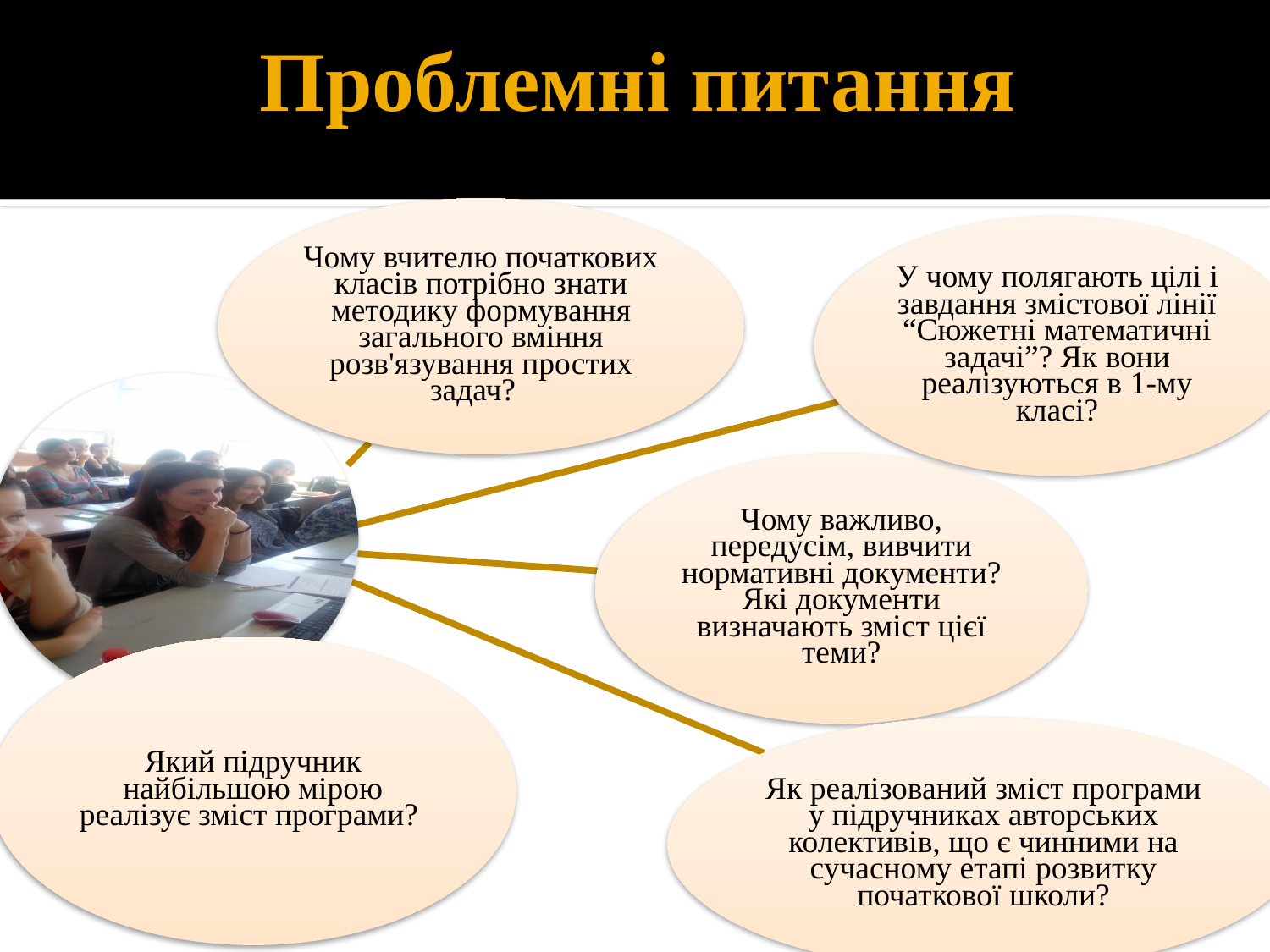

# Проблемні питання
Чому вчителю початкових класів потрібно знати методику формування загального вміння розв'язування простих задач?
Чому важливо, передусім, вивчити нормативні документи? Які документи визначають зміст цієї теми?
У чому полягають цілі і завдання змістової лінії “Сюжетні математичні задачі”? Як вони реалізуються в 1-му класі?
Як реалізований зміст програми у підручниках авторських колективів, що є чинними на сучасному етапі розвитку початкової школи?
Який підручник найбільшою мірою реалізує зміст програми?